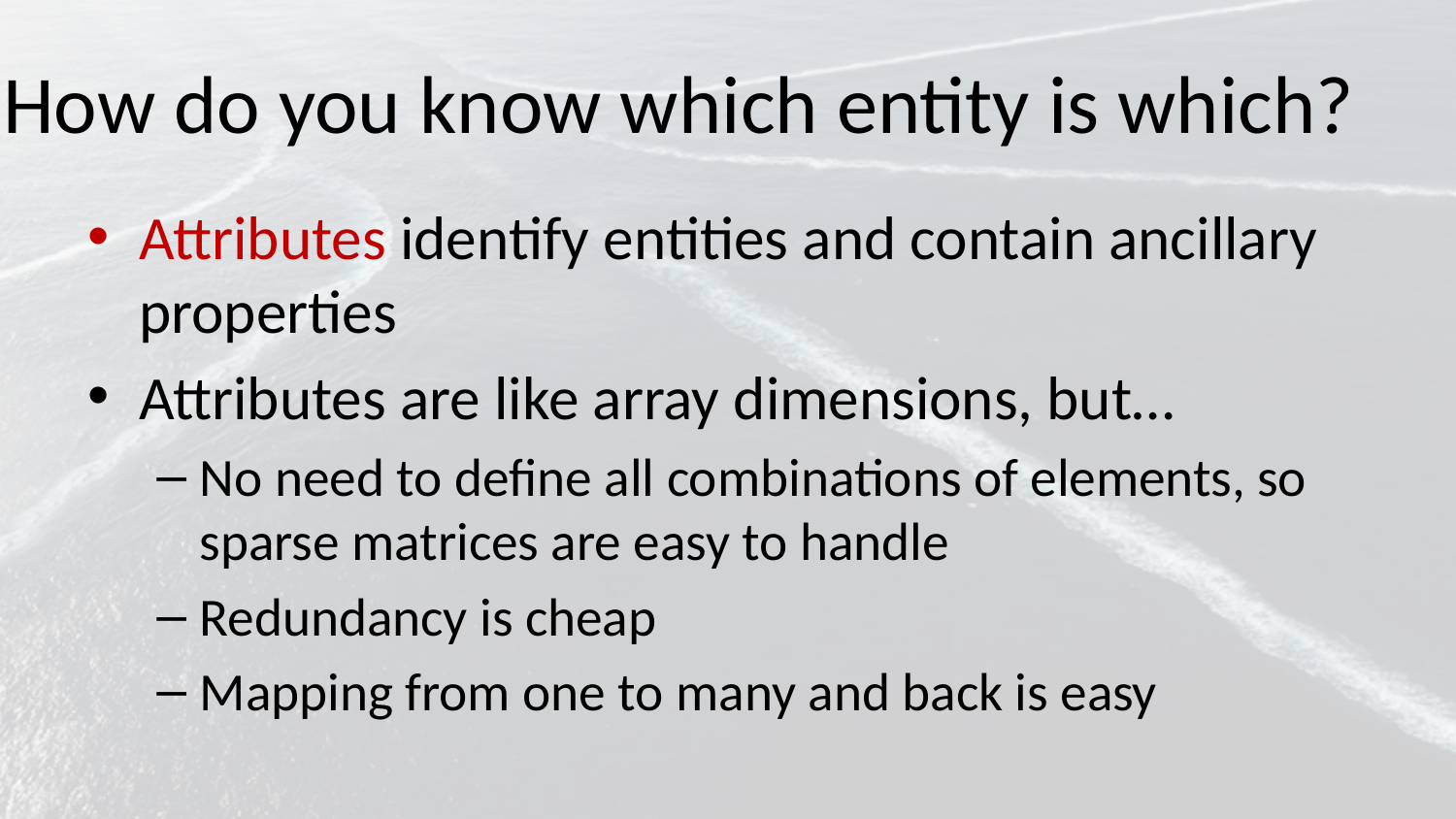

# How do you know which entity is which?
Attributes identify entities and contain ancillary properties
Attributes are like array dimensions, but…
No need to define all combinations of elements, so sparse matrices are easy to handle
Redundancy is cheap
Mapping from one to many and back is easy